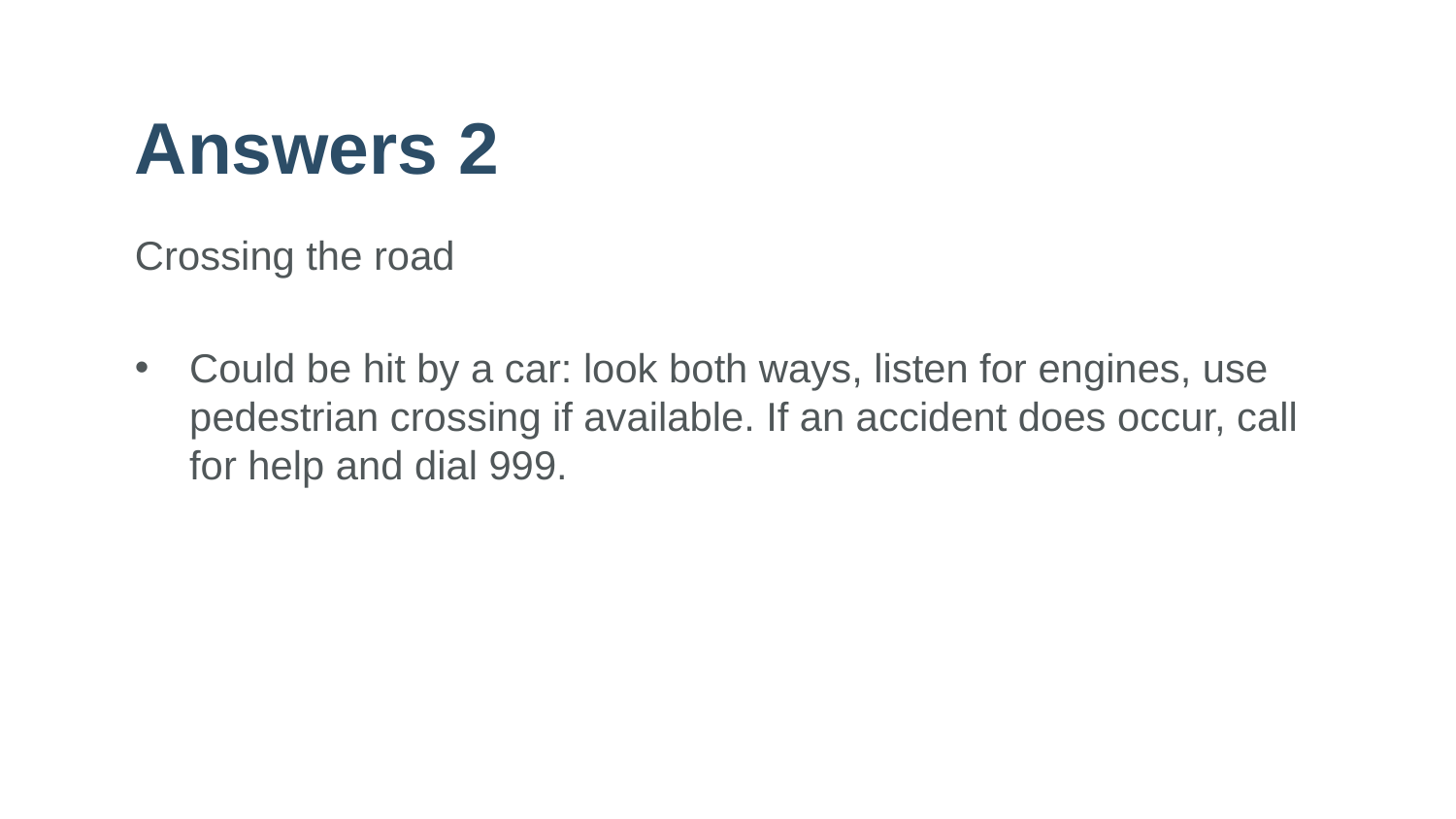

# Answers 2
Crossing the road

Could be hit by a car: look both ways, listen for engines, use pedestrian crossing if available. If an accident does occur, call for help and dial 999.